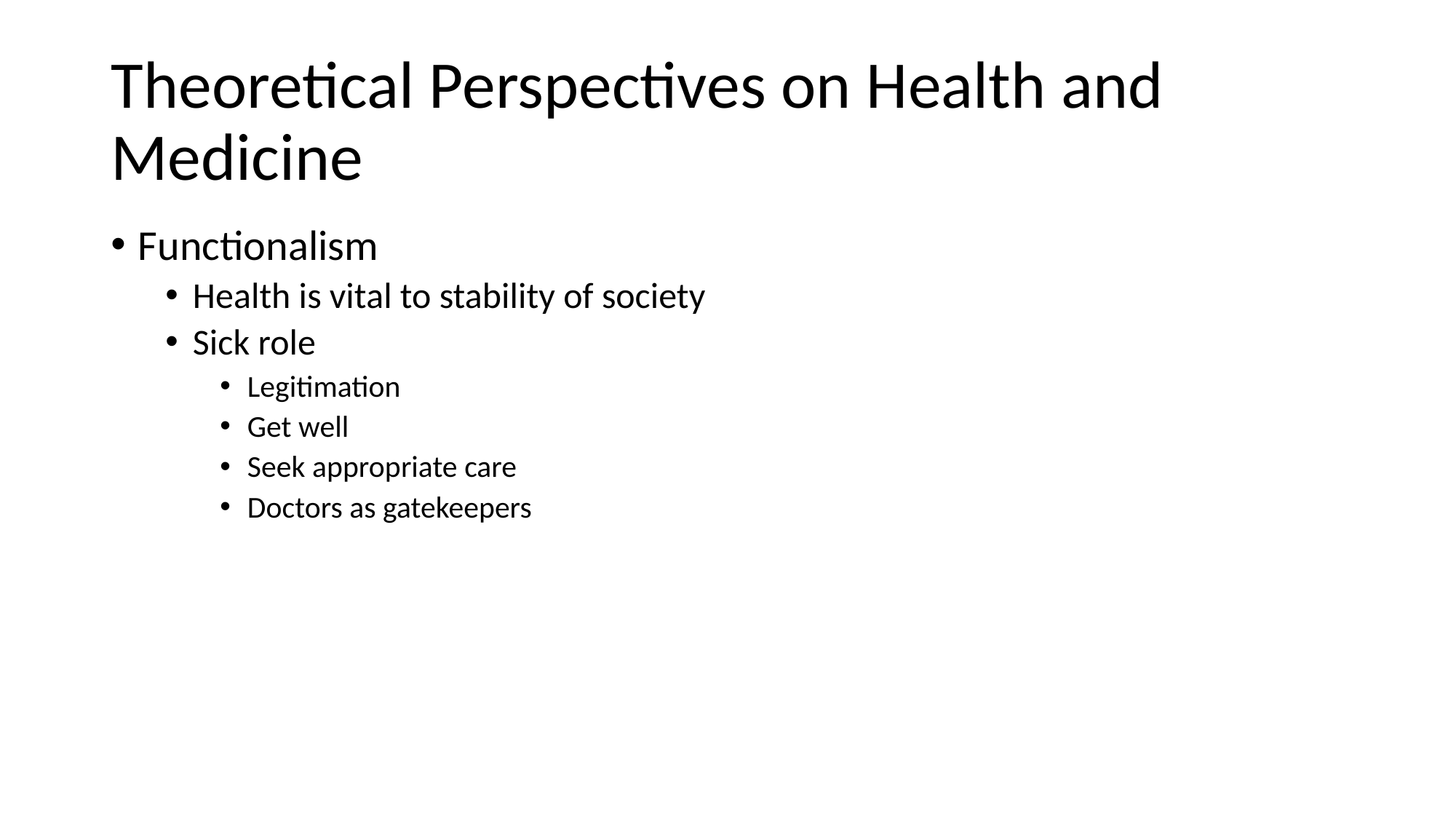

# Theoretical Perspectives on Health and Medicine
Functionalism
Health is vital to stability of society
Sick role
Legitimation
Get well
Seek appropriate care
Doctors as gatekeepers